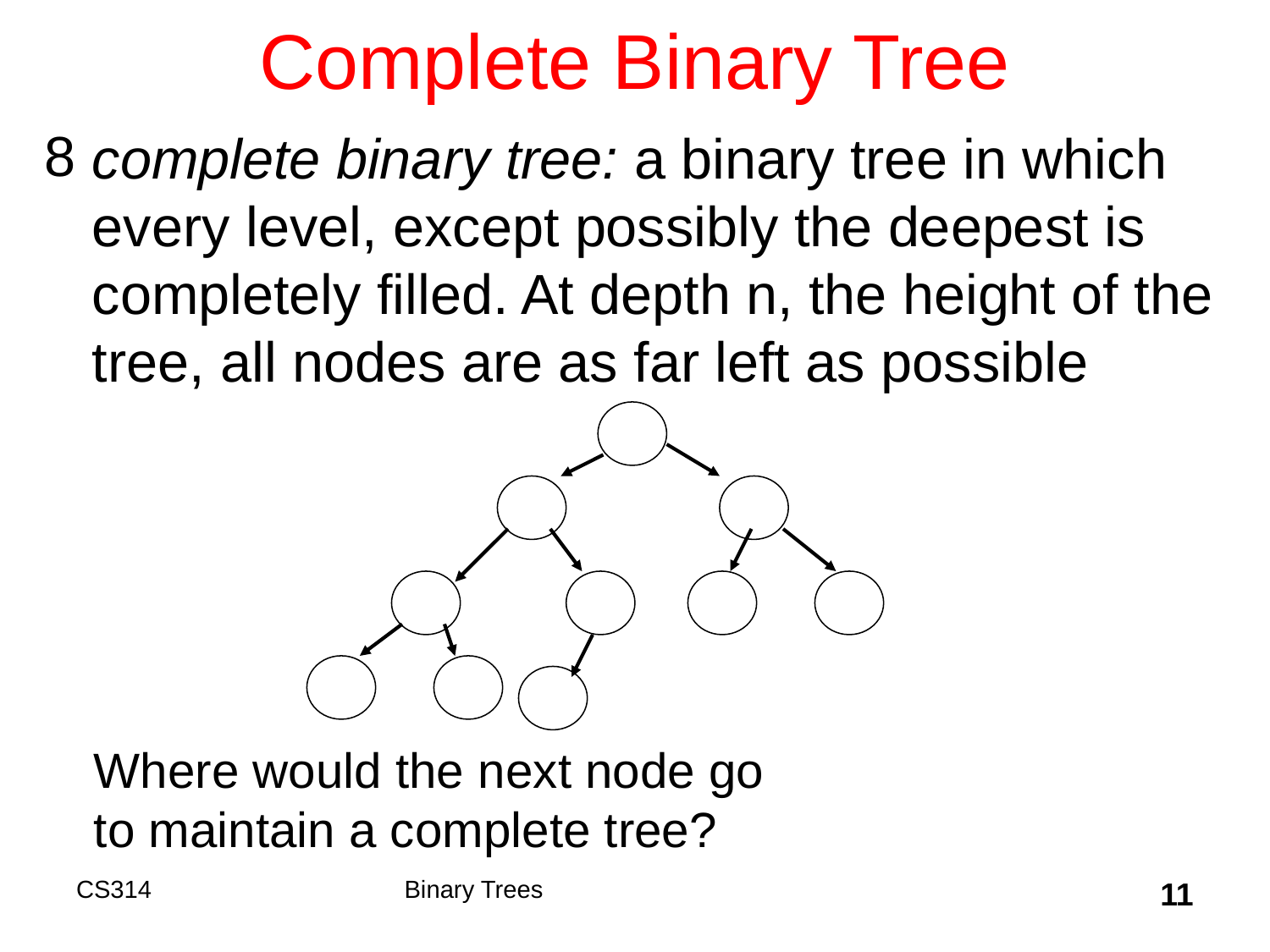

# Complete Binary Tree
complete binary tree: a binary tree in which every level, except possibly the deepest is completely filled. At depth n, the height of the tree, all nodes are as far left as possible

Where would the next node go
to maintain a complete tree?
CS314
Binary Trees
11